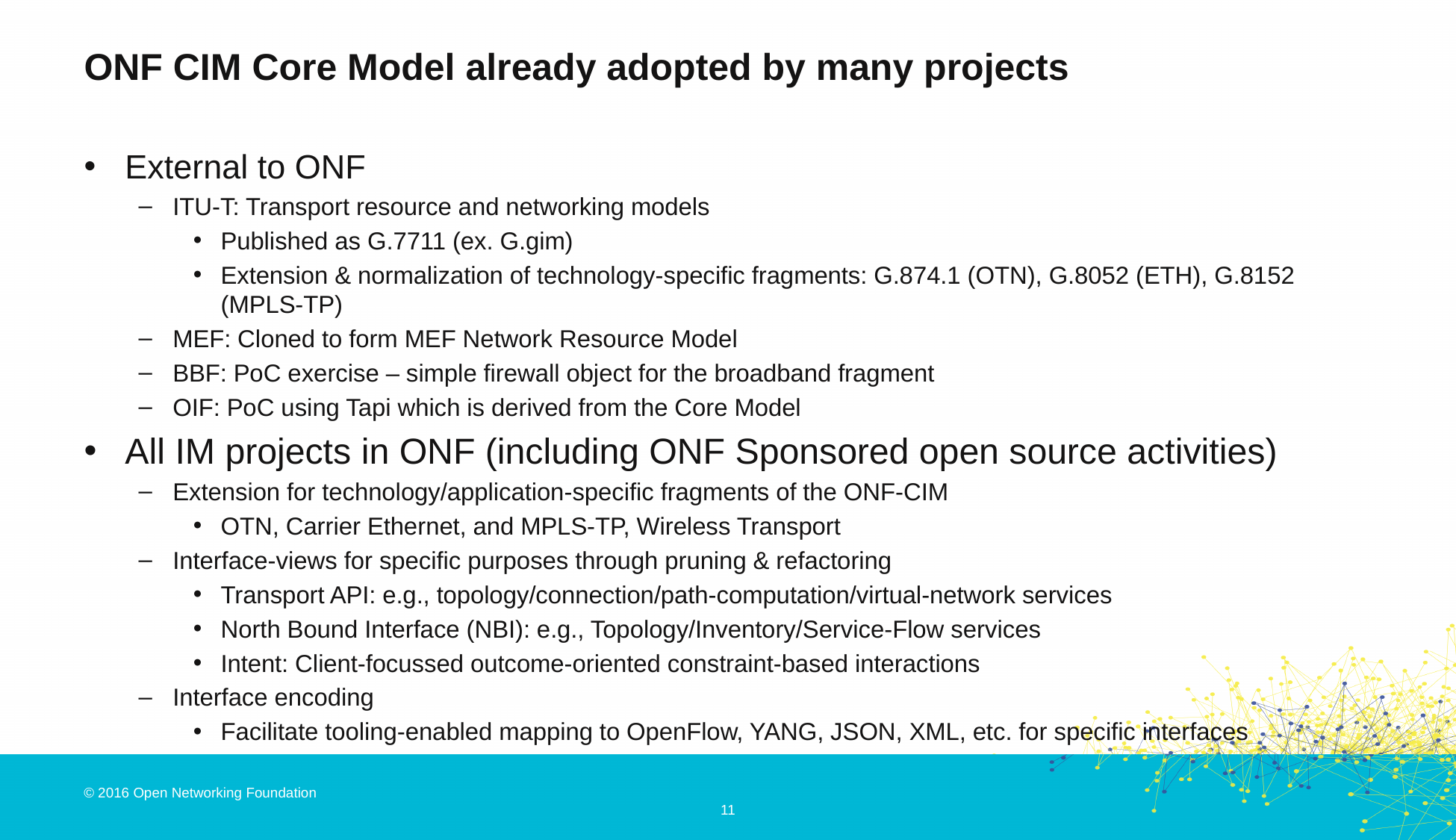

# ONF CIM Core Model already adopted by many projects
External to ONF
ITU-T: Transport resource and networking models
Published as G.7711 (ex. G.gim)
Extension & normalization of technology-specific fragments: G.874.1 (OTN), G.8052 (ETH), G.8152 (MPLS-TP)
MEF: Cloned to form MEF Network Resource Model
BBF: PoC exercise – simple firewall object for the broadband fragment
OIF: PoC using Tapi which is derived from the Core Model
All IM projects in ONF (including ONF Sponsored open source activities)
Extension for technology/application-specific fragments of the ONF-CIM
OTN, Carrier Ethernet, and MPLS-TP, Wireless Transport
Interface-views for specific purposes through pruning & refactoring
Transport API: e.g., topology/connection/path-computation/virtual-network services
North Bound Interface (NBI): e.g., Topology/Inventory/Service-Flow services
Intent: Client-focussed outcome-oriented constraint-based interactions
Interface encoding
Facilitate tooling-enabled mapping to OpenFlow, YANG, JSON, XML, etc. for specific interfaces
11